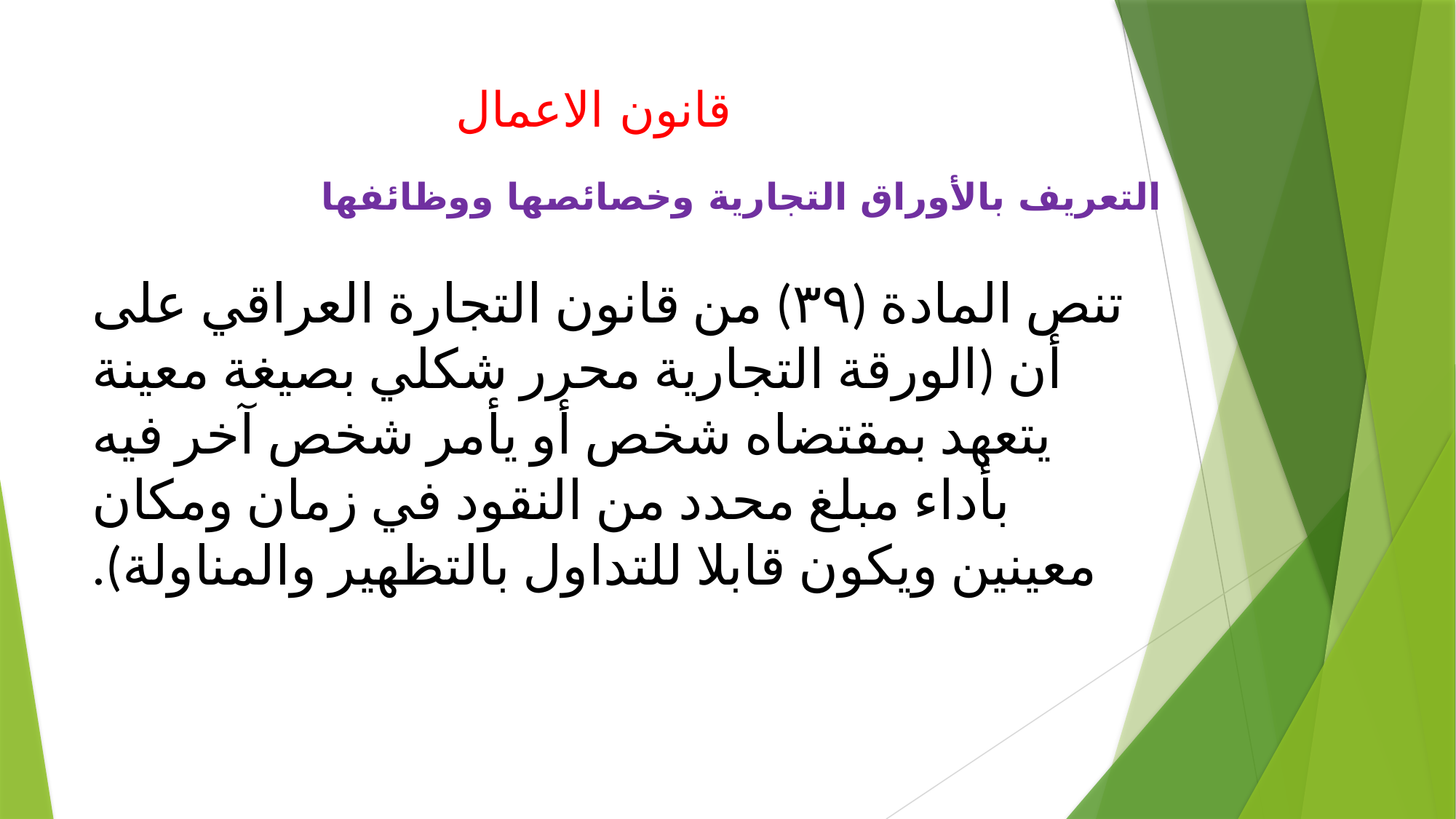

# قانون الاعمال
التعريف بالأوراق التجارية وخصائصها ووظائفها
تنص المادة (۳۹) من قانون التجارة العراقي على أن (الورقة التجارية محرر شكلي بصيغة معينة يتعهد بمقتضاه شخص أو يأمر شخص آخر فيه بأداء مبلغ محدد من النقود في زمان ومكان معينين ويكون قابلا للتداول بالتظهير والمناولة).